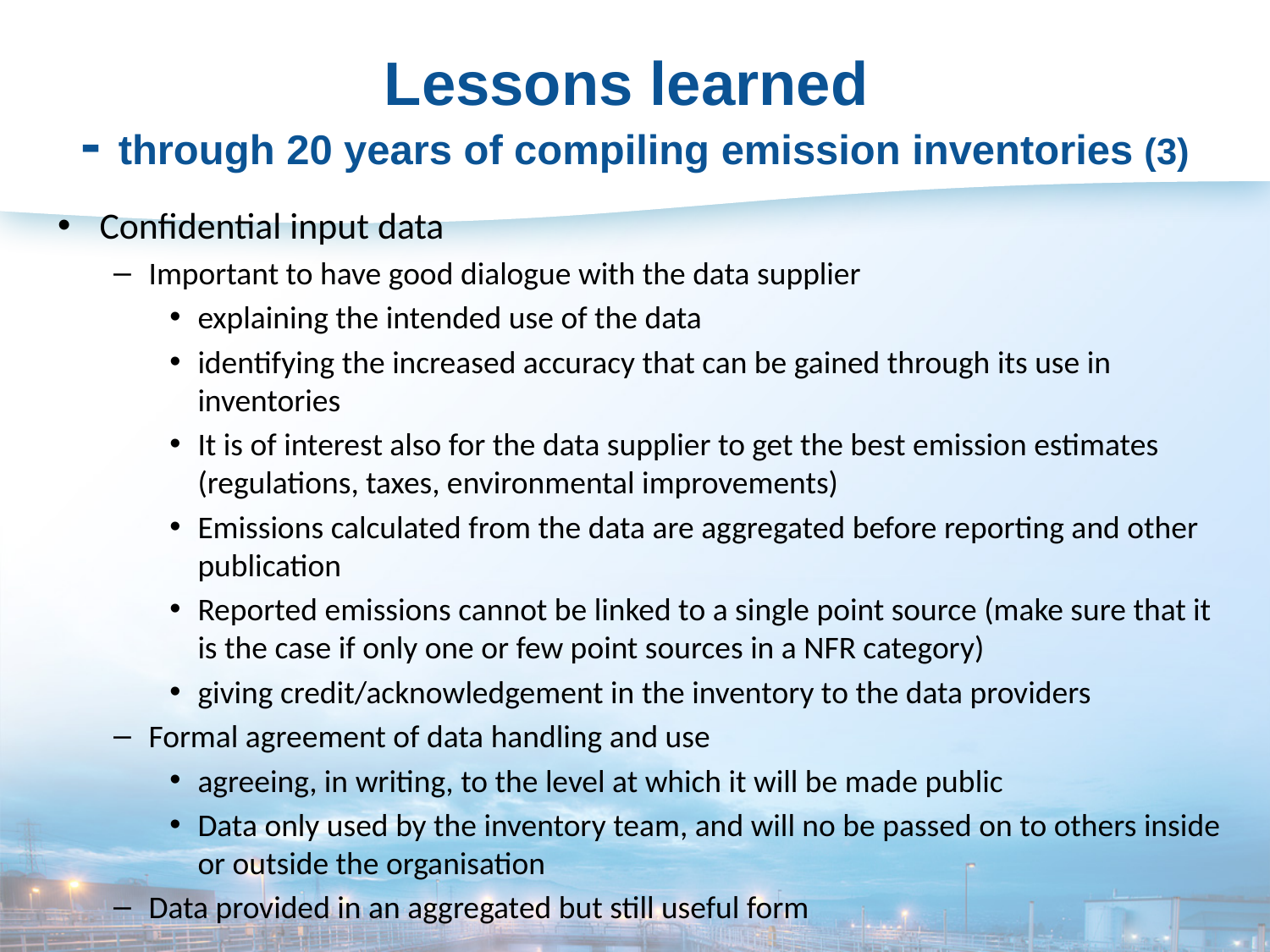

# Lessons learned - through 20 years of compiling emission inventories (3)
Confidential input data
Important to have good dialogue with the data supplier
explaining the intended use of the data
identifying the increased accuracy that can be gained through its use in inventories
It is of interest also for the data supplier to get the best emission estimates (regulations, taxes, environmental improvements)
Emissions calculated from the data are aggregated before reporting and other publication
Reported emissions cannot be linked to a single point source (make sure that it is the case if only one or few point sources in a NFR category)
giving credit/acknowledgement in the inventory to the data providers
Formal agreement of data handling and use
agreeing, in writing, to the level at which it will be made public
Data only used by the inventory team, and will no be passed on to others inside or outside the organisation
Data provided in an aggregated but still useful form